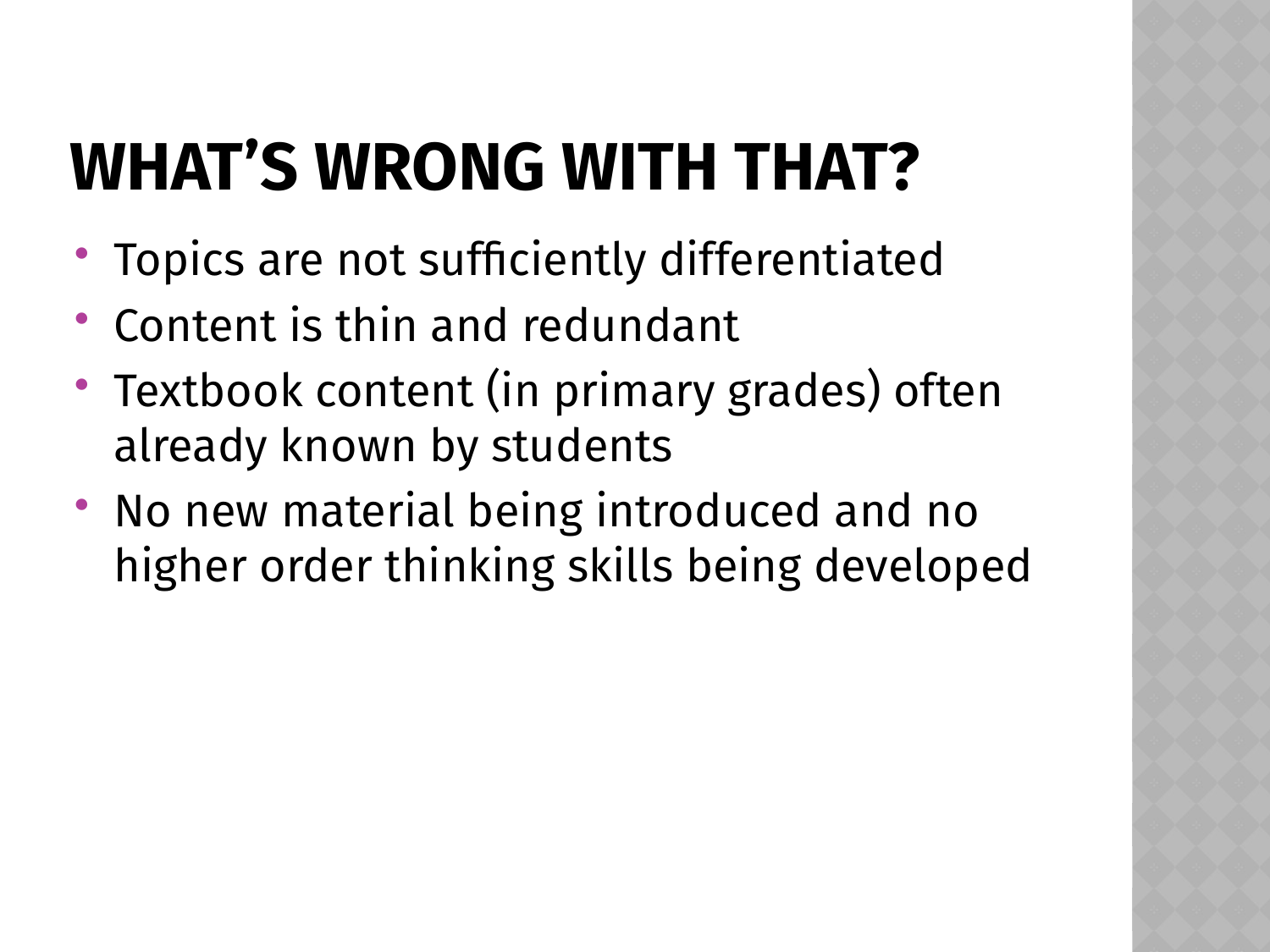

# What’s wrong with that?
Topics are not sufficiently differentiated
Content is thin and redundant
Textbook content (in primary grades) often already known by students
No new material being introduced and no higher order thinking skills being developed